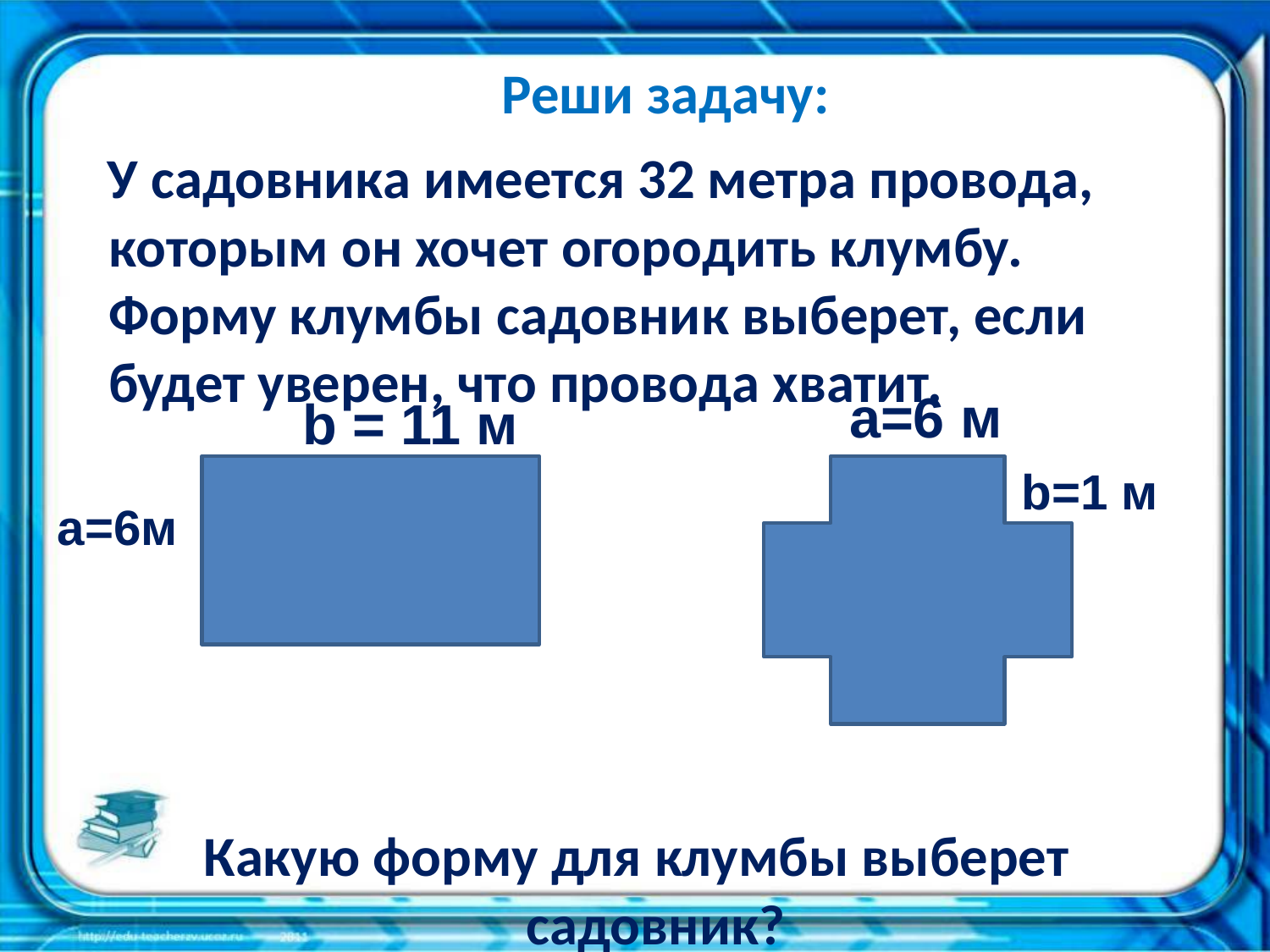

# Реши задачу:
   У садовника имеется 32 метра провода, которым он хочет огородить клумбу.  Форму клумбы садовник выберет, если будет уверен, что провода хватит.

Какую форму для клумбы выберет садовник?

a=6 м
b=1 м

b = 11 м

a=6м